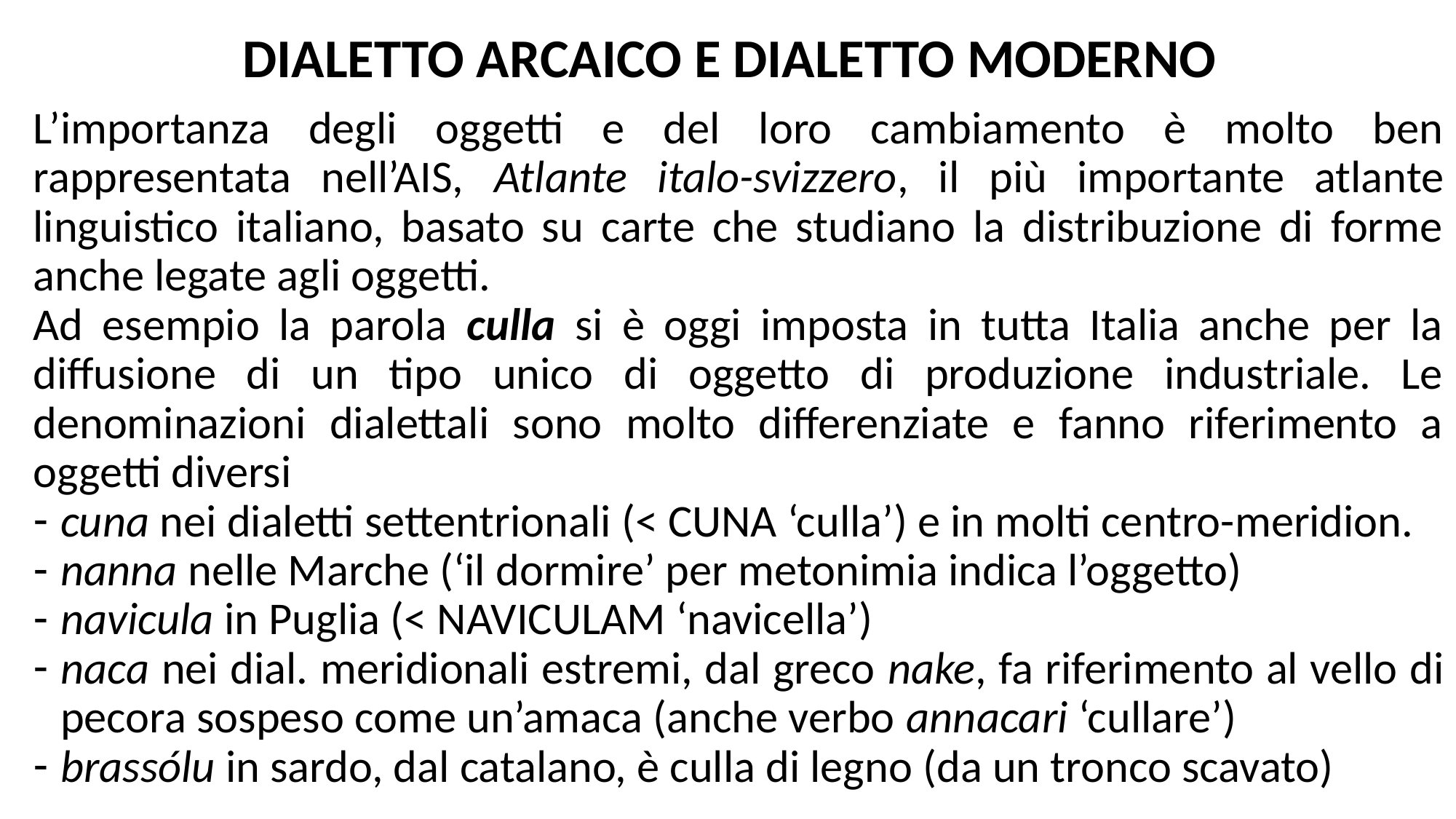

# DIALETTO ARCAICO E DIALETTO MODERNO
L’importanza degli oggetti e del loro cambiamento è molto ben rappresentata nell’AIS, Atlante italo-svizzero, il più importante atlante linguistico italiano, basato su carte che studiano la distribuzione di forme anche legate agli oggetti.
Ad esempio la parola culla si è oggi imposta in tutta Italia anche per la diffusione di un tipo unico di oggetto di produzione industriale. Le denominazioni dialettali sono molto differenziate e fanno riferimento a oggetti diversi
cuna nei dialetti settentrionali (< CUNA ‘culla’) e in molti centro-meridion.
nanna nelle Marche (‘il dormire’ per metonimia indica l’oggetto)
navicula in Puglia (< NAVICULAM ‘navicella’)
naca nei dial. meridionali estremi, dal greco nake, fa riferimento al vello di pecora sospeso come un’amaca (anche verbo annacari ‘cullare’)
brassólu in sardo, dal catalano, è culla di legno (da un tronco scavato)